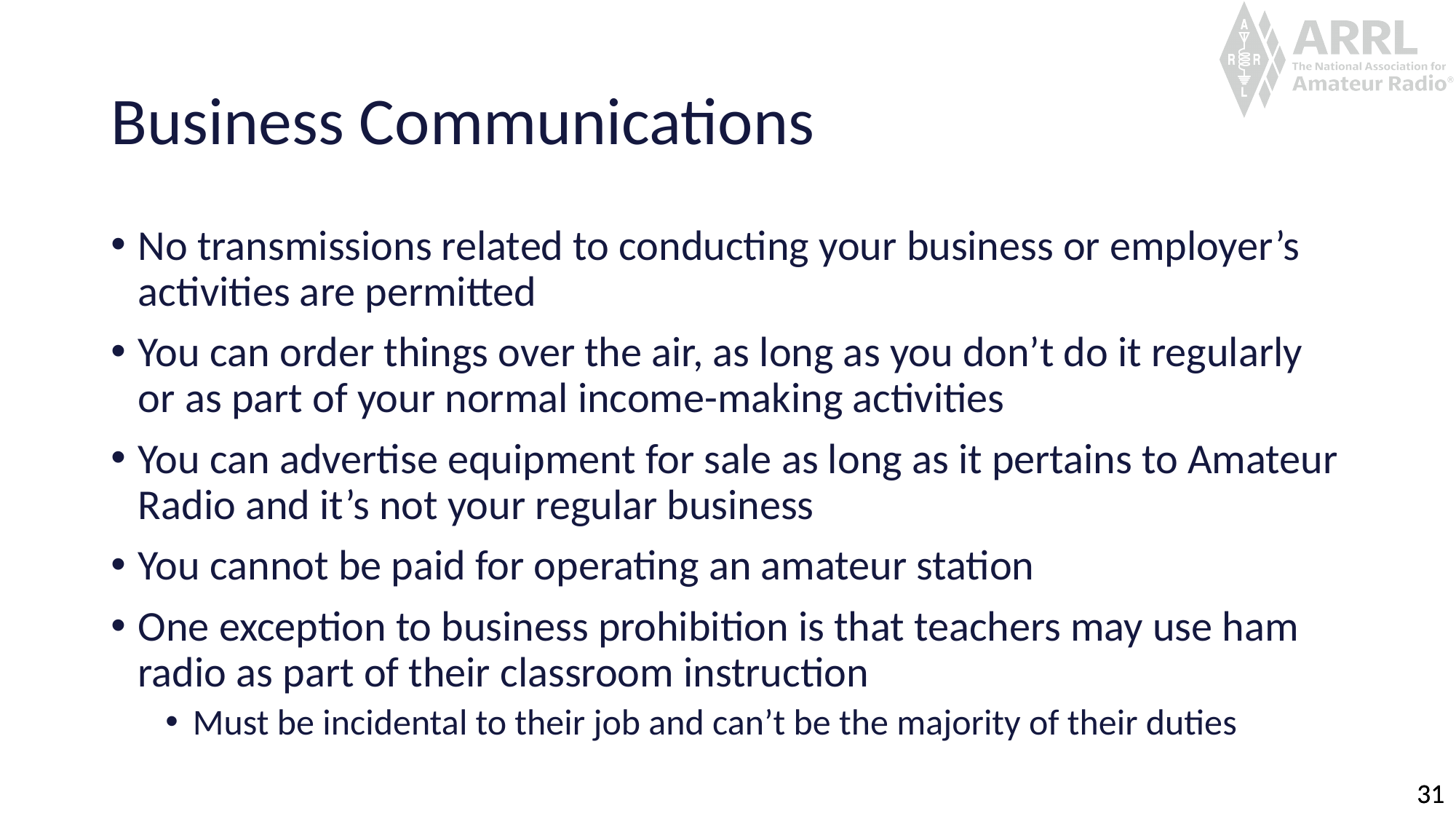

# Business Communications
No transmissions related to conducting your business or employer’s activities are permitted
You can order things over the air, as long as you don’t do it regularly or as part of your normal income-making activities
You can advertise equipment for sale as long as it pertains to Amateur Radio and it’s not your regular business
You cannot be paid for operating an amateur station
One exception to business prohibition is that teachers may use ham radio as part of their classroom instruction
Must be incidental to their job and can’t be the majority of their duties